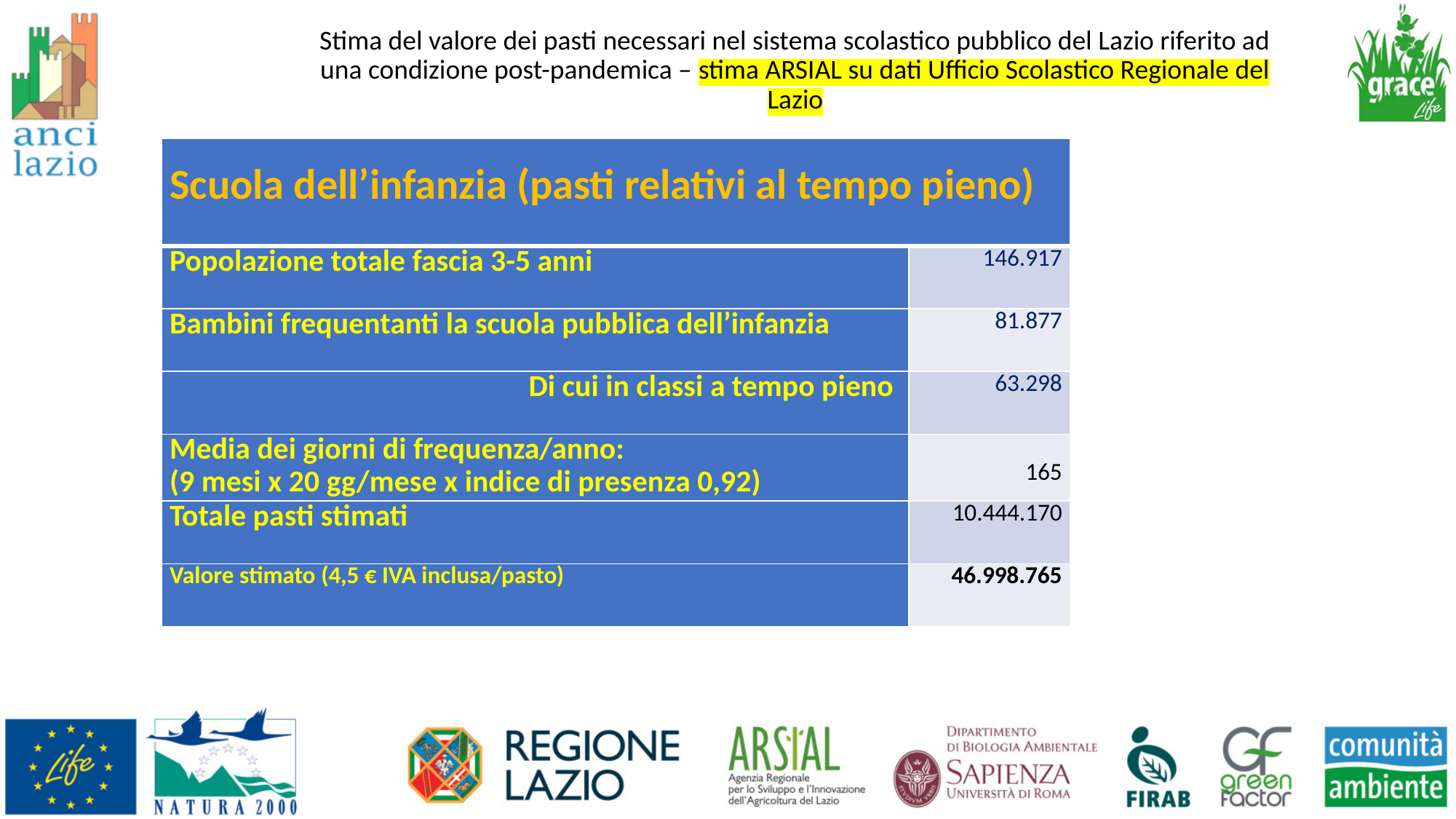

# Stima del valore dei pasti necessari nel sistema scolastico pubblico del Lazio riferito ad una condizione post-pandemica – stima ARSIAL su dati Ufficio Scolastico Regionale del Lazio
| Scuola dell’infanzia (pasti relativi al tempo pieno) |  |
| --- | --- |
| Popolazione totale fascia 3-5 anni | 146.917 |
| Bambini frequentanti la scuola pubblica dell’infanzia | 81.877 |
| Di cui in classi a tempo pieno | 63.298 |
| Media dei giorni di frequenza/anno: (9 mesi x 20 gg/mese x indice di presenza 0,92) | 165 |
| Totale pasti stimati | 10.444.170 |
| Valore stimato (4,5 € IVA inclusa/pasto) | 46.998.765 |